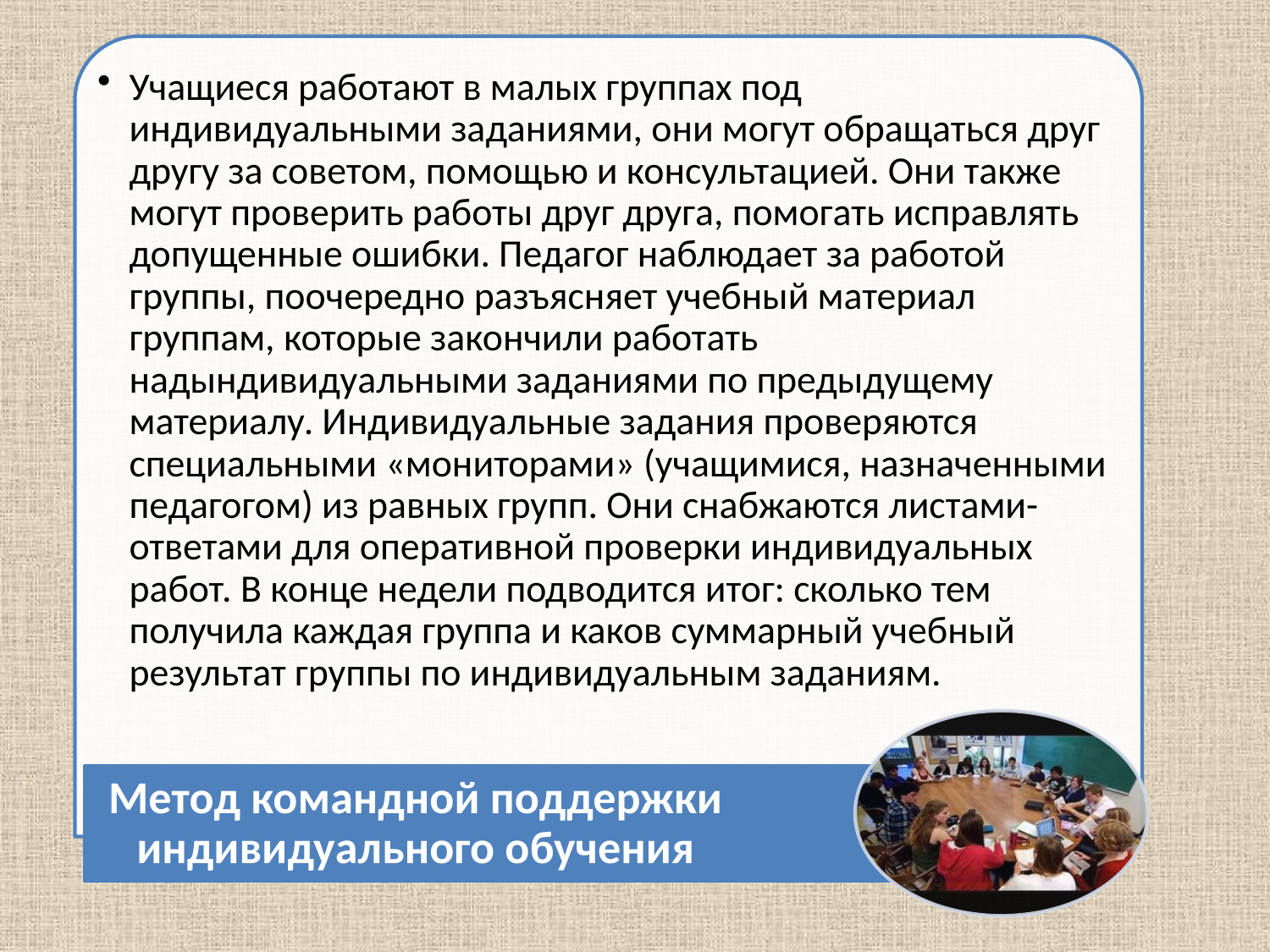

Учащиеся работают в малых группах под индивидуальными заданиями, они могут обращаться друг другу за советом, помощью и консультацией. Они также могут проверить работы друг друга, помогать исправлять допущенные ошибки. Педагог наблюдает за работой группы, поочередно разъясняет учебный материал группам, которые закончили работать надындивидуальными заданиями по предыдущему материалу. Индивидуальные задания проверяются специальными «мониторами» (учащимися, назначенными педагогом) из равных групп. Они снабжаются листами-ответами для оперативной проверки индивидуальных работ. В конце недели подводится итог: сколько тем получила каждая группа и каков суммарный учебный результат группы по индивидуальным заданиям.
Метод командной поддержки индивидуального обучения